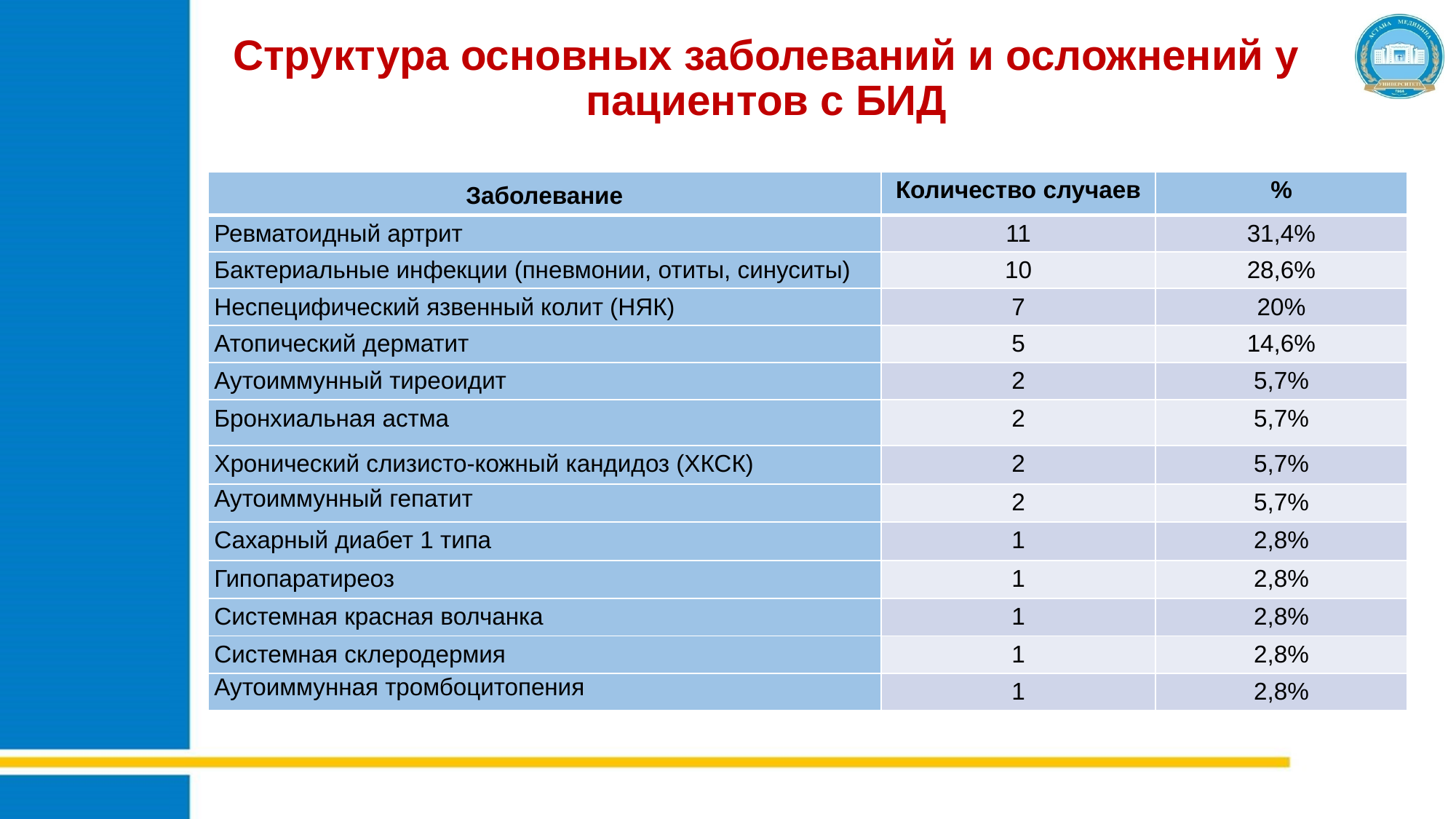

# Структура основных заболеваний и осложнений у пациентов с БИД
| Заболевание | Количество случаев | % |
| --- | --- | --- |
| Ревматоидный артрит | 11 | 31,4% |
| Бактериальные инфекции (пневмонии, отиты, синуситы) | 10 | 28,6% |
| Неспецифический язвенный колит (НЯК) | 7 | 20% |
| Атопический дерматит | 5 | 14,6% |
| Аутоиммунный тиреоидит | 2 | 5,7% |
| Бронхиальная астма | 2 | 5,7% |
| Хронический слизисто-кожный кандидоз (ХКСК) | 2 | 5,7% |
| Аутоиммунный гепатит | 2 | 5,7% |
| Сахарный диабет 1 типа | 1 | 2,8% |
| Гипопаратиреоз | 1 | 2,8% |
| Системная красная волчанка | 1 | 2,8% |
| Системная склеродермия | 1 | 2,8% |
| Аутоиммунная тромбоцитопения | 1 | 2,8% |